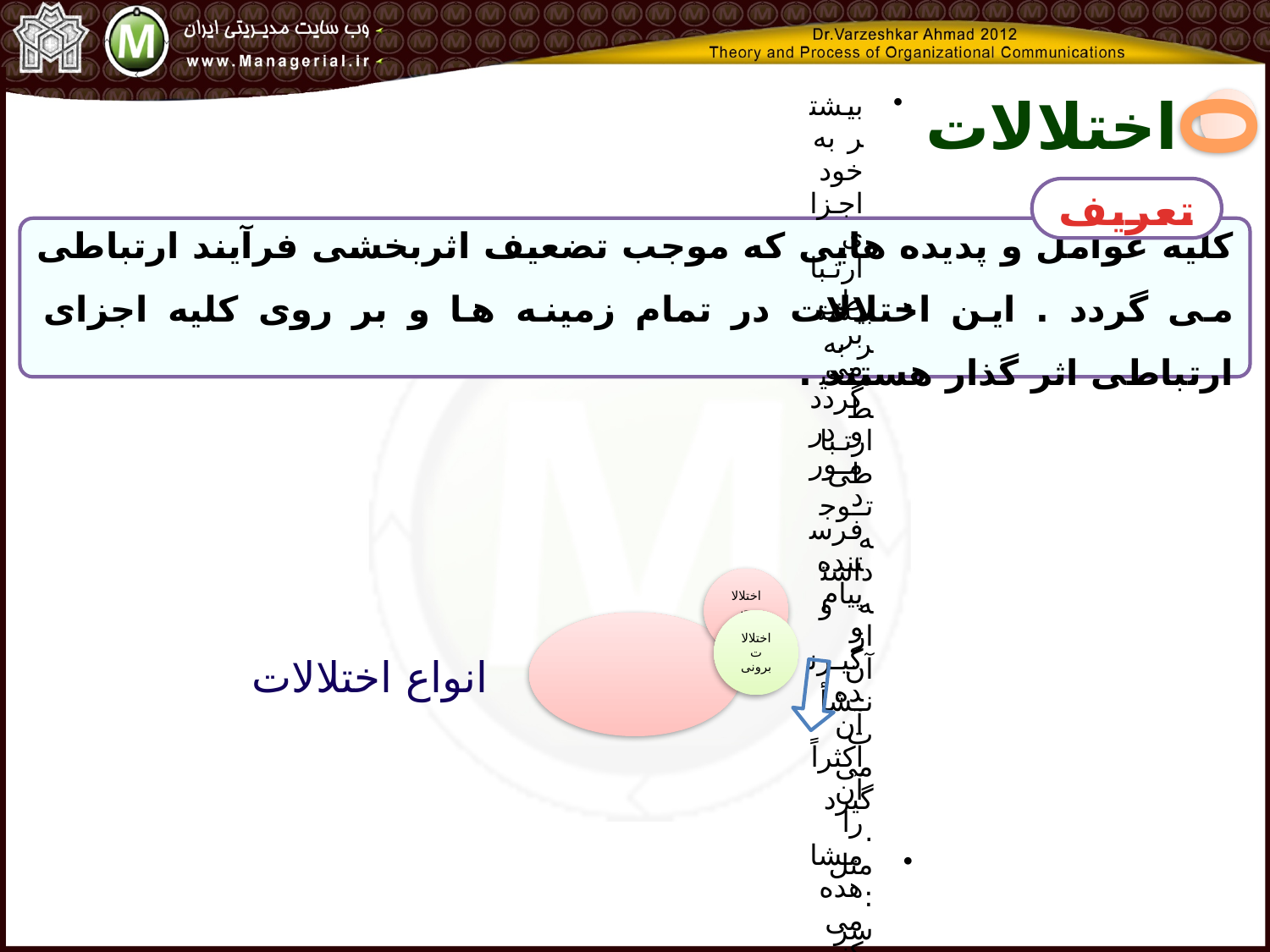

اختلالات
0
تعریف
کلیه عوامل و پدیده هایی که موجب تضعیف اثربخشی فرآیند ارتباطی می گردد . این اختلالات در تمام زمینه ها و بر روی کلیه اجزای ارتباطی اثر گذار هستند .

انواع اختلالات